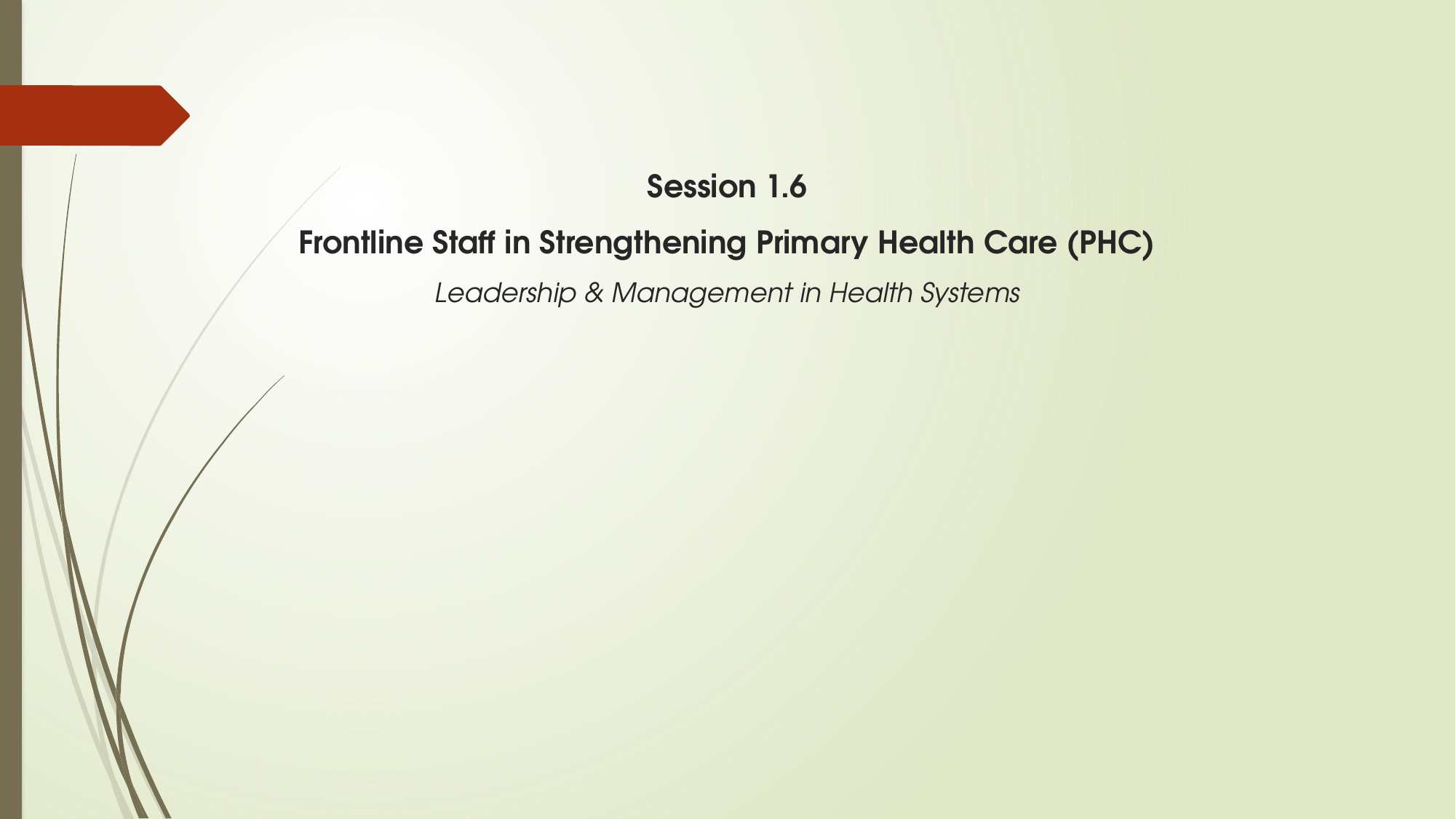

# Session 1.6 Frontline Staff in Strengthening Primary Health Care (PHC) Leadership & Management in Health Systems